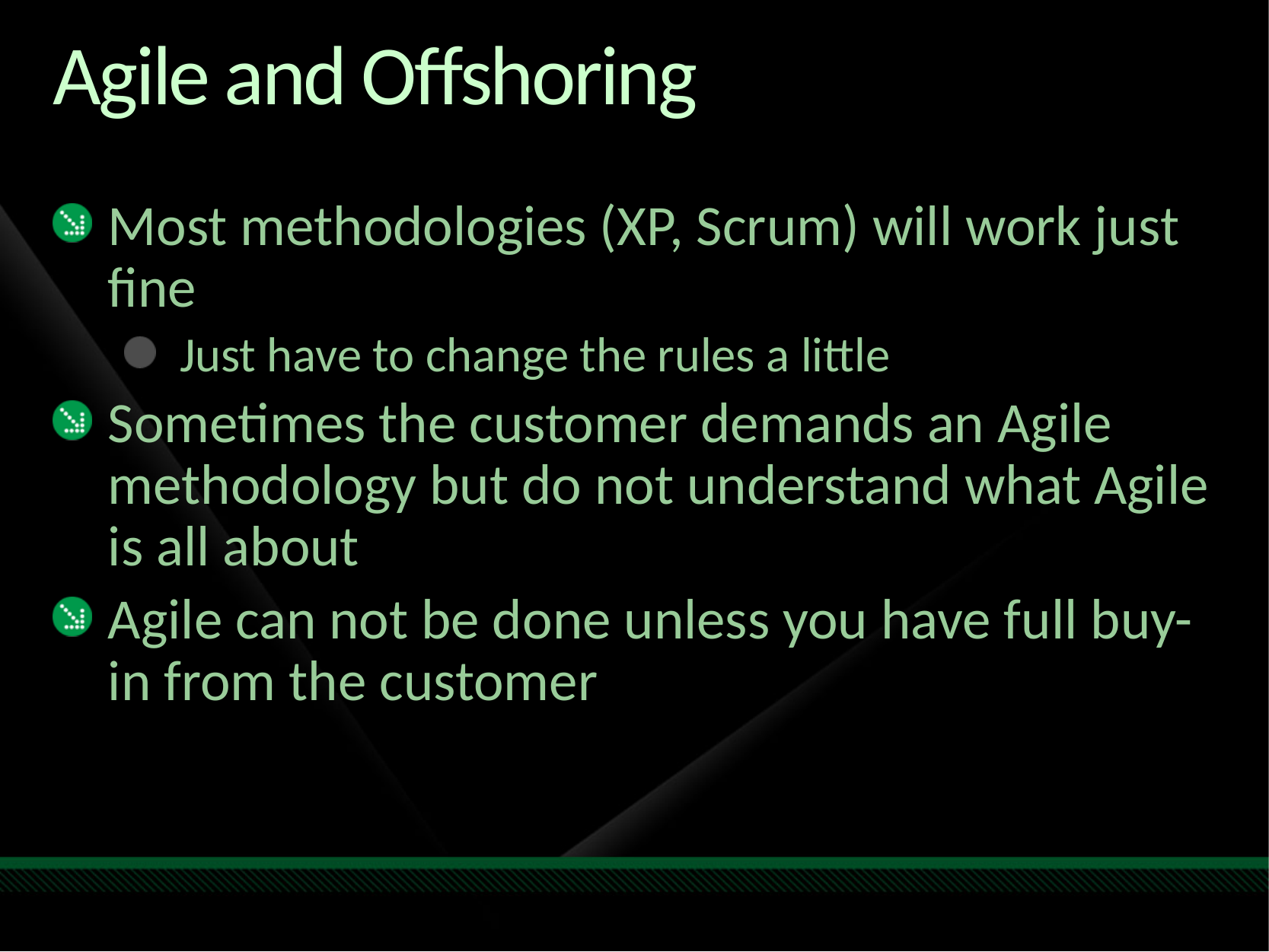

# Agile and Offshoring
Most methodologies (XP, Scrum) will work just fine
Just have to change the rules a little
Sometimes the customer demands an Agile methodology but do not understand what Agile is all about
Agile can not be done unless you have full buy-in from the customer